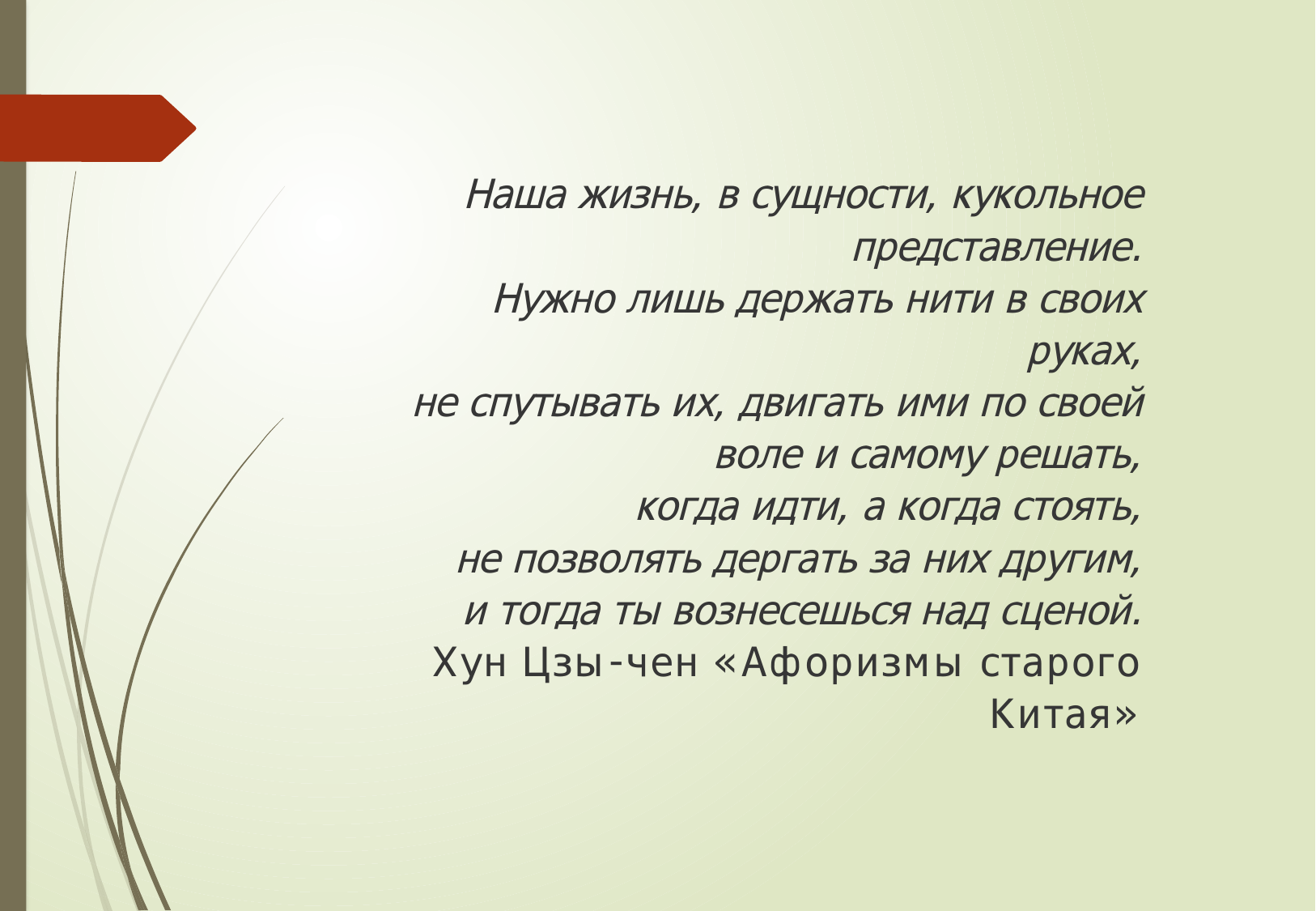

Наша жизнь, в сущности, кукольное представление.
 Нужно лишь держать нити в своих руках,
не спутывать их, двигать ими по своей воле и самому решать,
 когда идти, а когда стоять,
не позволять дергать за них другим,
и тогда ты вознесешься над сценой.
Хун Цзы-чен «Афоризмы старого Китая»